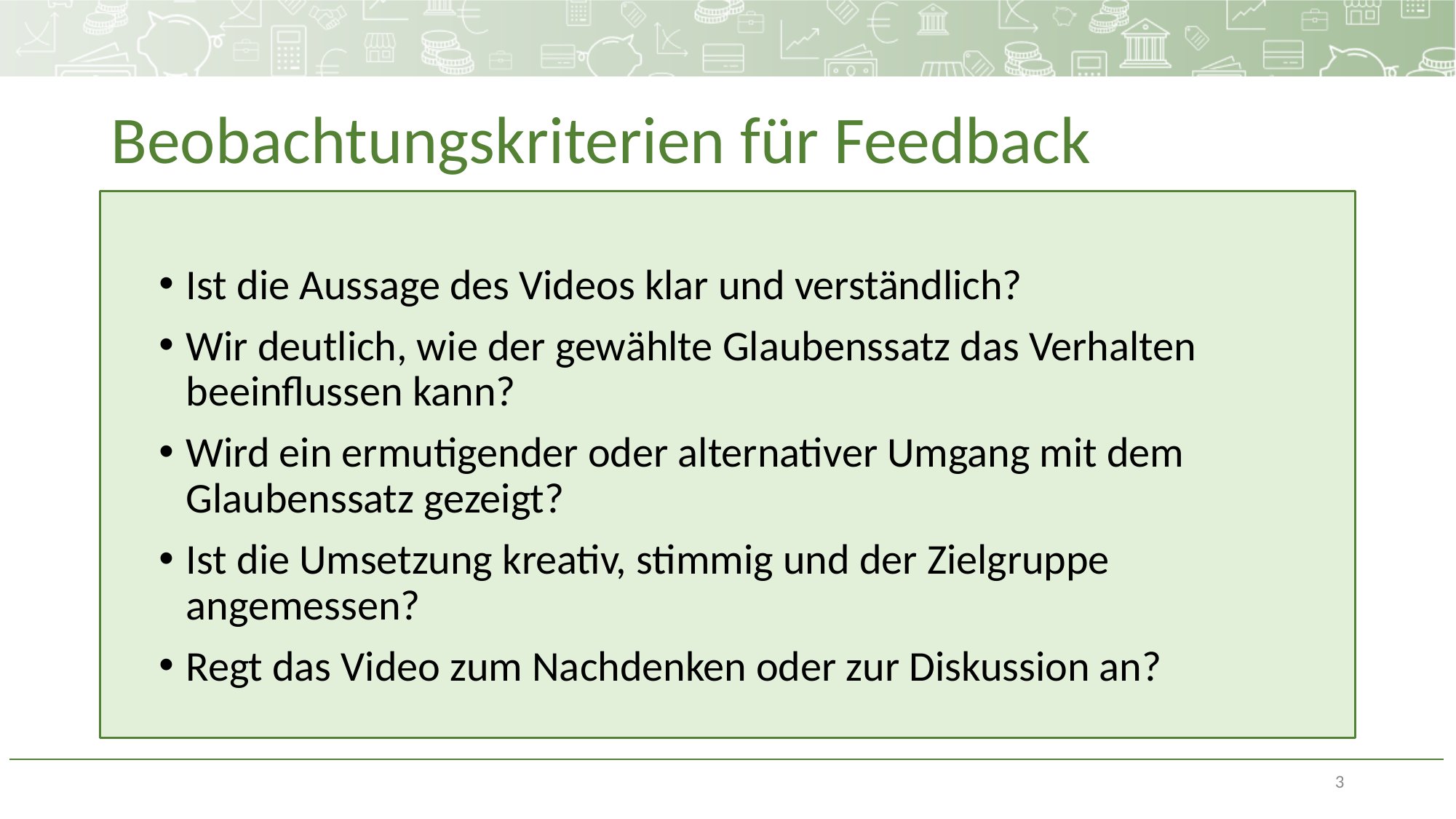

# Beobachtungskriterien für Feedback

Ist die Aussage des Videos klar und verständlich?
Wir deutlich, wie der gewählte Glaubenssatz das Verhalten beeinflussen kann?
Wird ein ermutigender oder alternativer Umgang mit dem Glaubenssatz gezeigt?
Ist die Umsetzung kreativ, stimmig und der Zielgruppe angemessen?
Regt das Video zum Nachdenken oder zur Diskussion an?
3